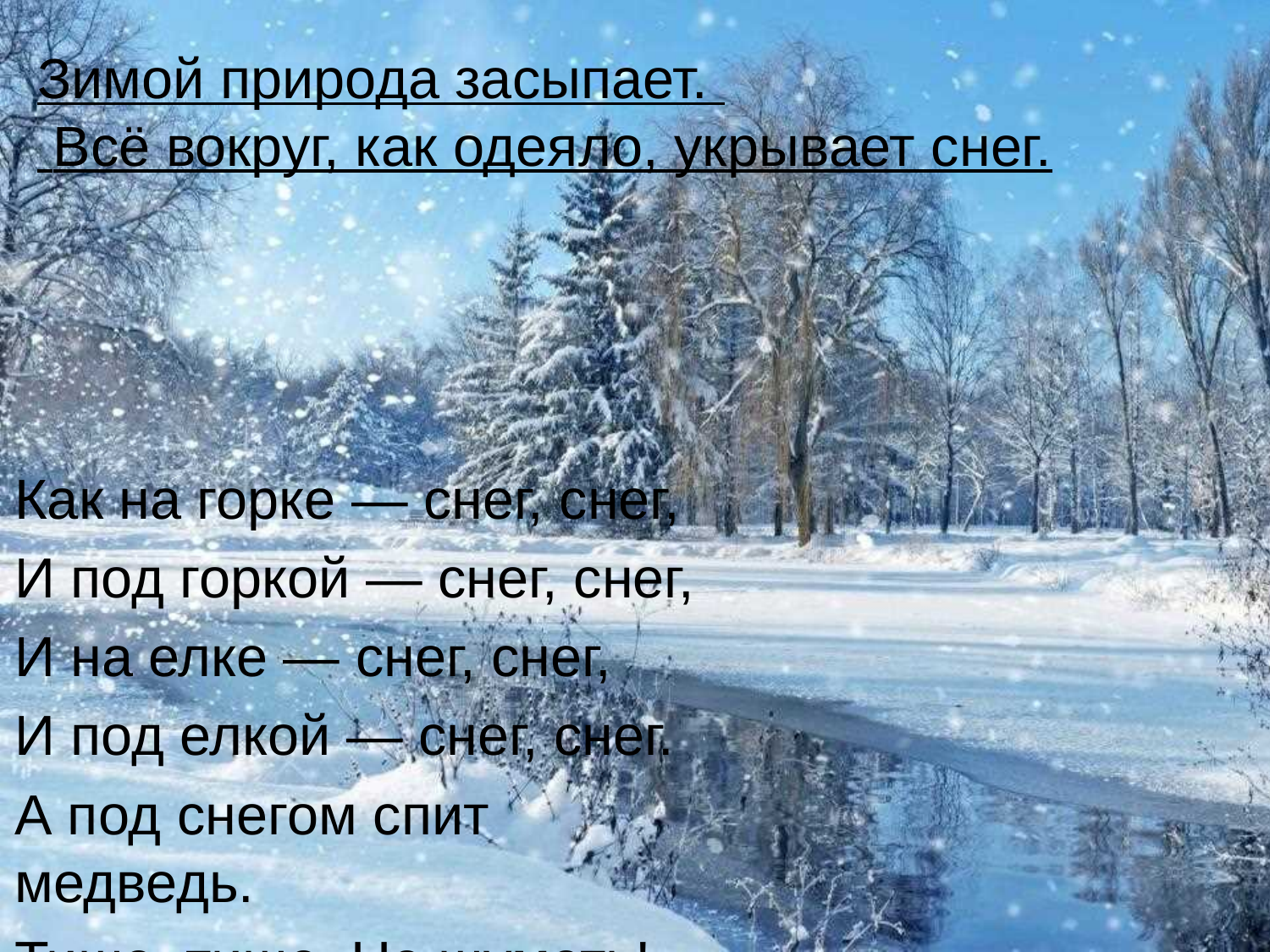

Зимой природа засыпает.
 Всё вокруг, как одеяло, укрывает снег.
Как на горке — снег, снег,
И под горкой — снег, снег,
И на елке — снег, снег,
И под елкой — снег, снег.
А под снегом спит медведь.
Тише, тише. Не шуметь!